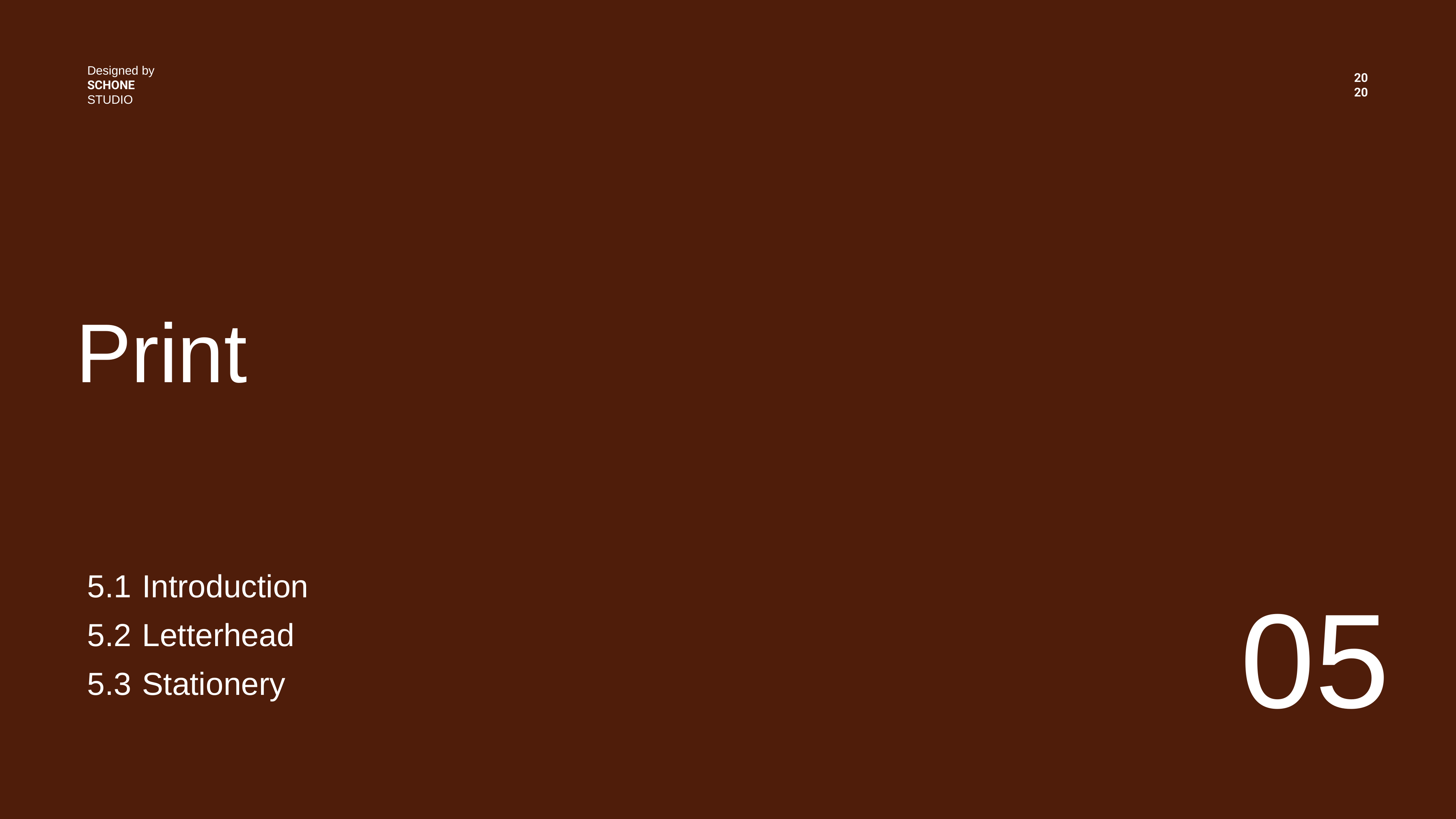

Designed by
SCHONE STUDIO
20
20
Print
5.1
Introduction
05
5.2
Letterhead
5.3
Stationery